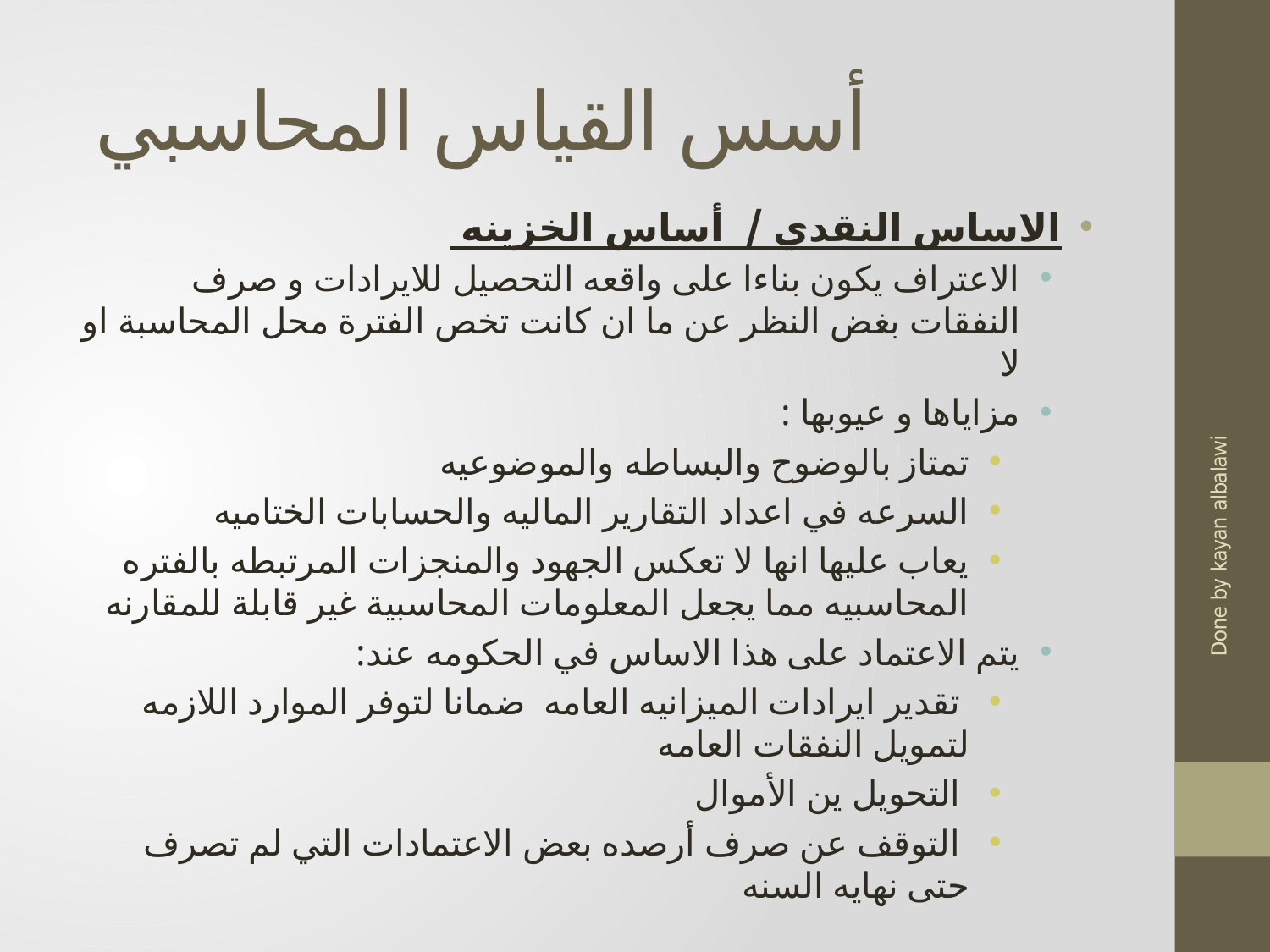

# أسس القياس المحاسبي
الاساس النقدي /  أساس الخزينه
الاعتراف يكون بناءا على واقعه التحصيل للايرادات و صرف النفقات بغض النظر عن ما ان كانت تخص الفترة محل المحاسبة او لا
مزاياها و عيوبها :
تمتاز بالوضوح والبساطه والموضوعيه
السرعه في اعداد التقارير الماليه والحسابات الختاميه
يعاب عليها انها لا تعكس الجهود والمنجزات المرتبطه بالفتره المحاسبيه مما يجعل المعلومات المحاسبية غير قابلة للمقارنه
يتم الاعتماد على هذا الاساس في الحكومه عند:
 تقدير ايرادات الميزانيه العامه  ضمانا لتوفر الموارد اللازمه لتمويل النفقات العامه
 التحويل ين الأموال
 التوقف عن صرف أرصده بعض الاعتمادات التي لم تصرف حتى نهايه السنه

Done by kayan albalawi